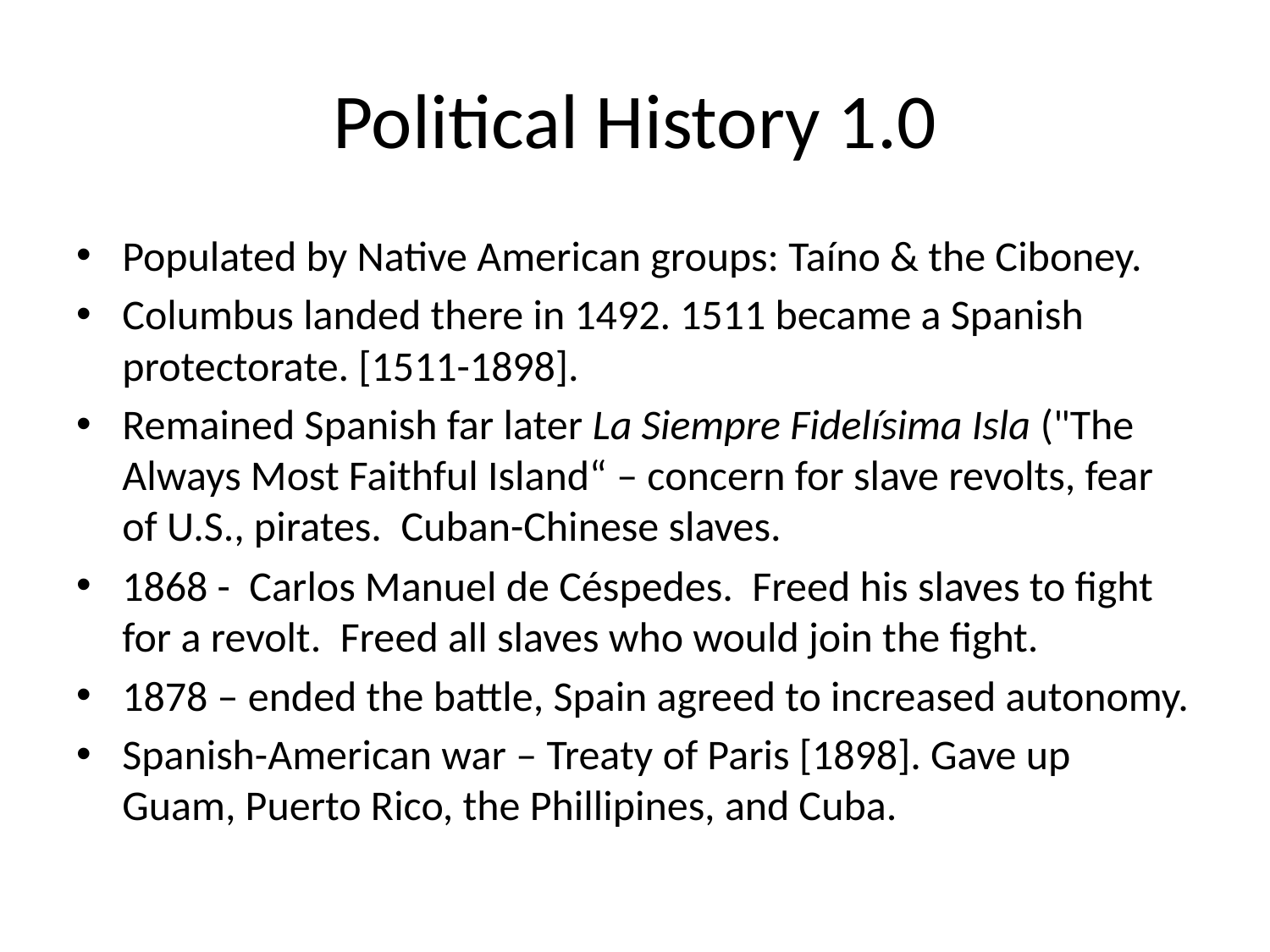

# Political History 1.0
Populated by Native American groups: Taíno & the Ciboney.
Columbus landed there in 1492. 1511 became a Spanish protectorate. [1511-1898].
Remained Spanish far later La Siempre Fidelísima Isla ("The Always Most Faithful Island“ – concern for slave revolts, fear of U.S., pirates.  Cuban-Chinese slaves.
1868 -  Carlos Manuel de Céspedes.  Freed his slaves to fight for a revolt.  Freed all slaves who would join the fight.
1878 – ended the battle, Spain agreed to increased autonomy.
Spanish-American war – Treaty of Paris [1898]. Gave up Guam, Puerto Rico, the Phillipines, and Cuba.